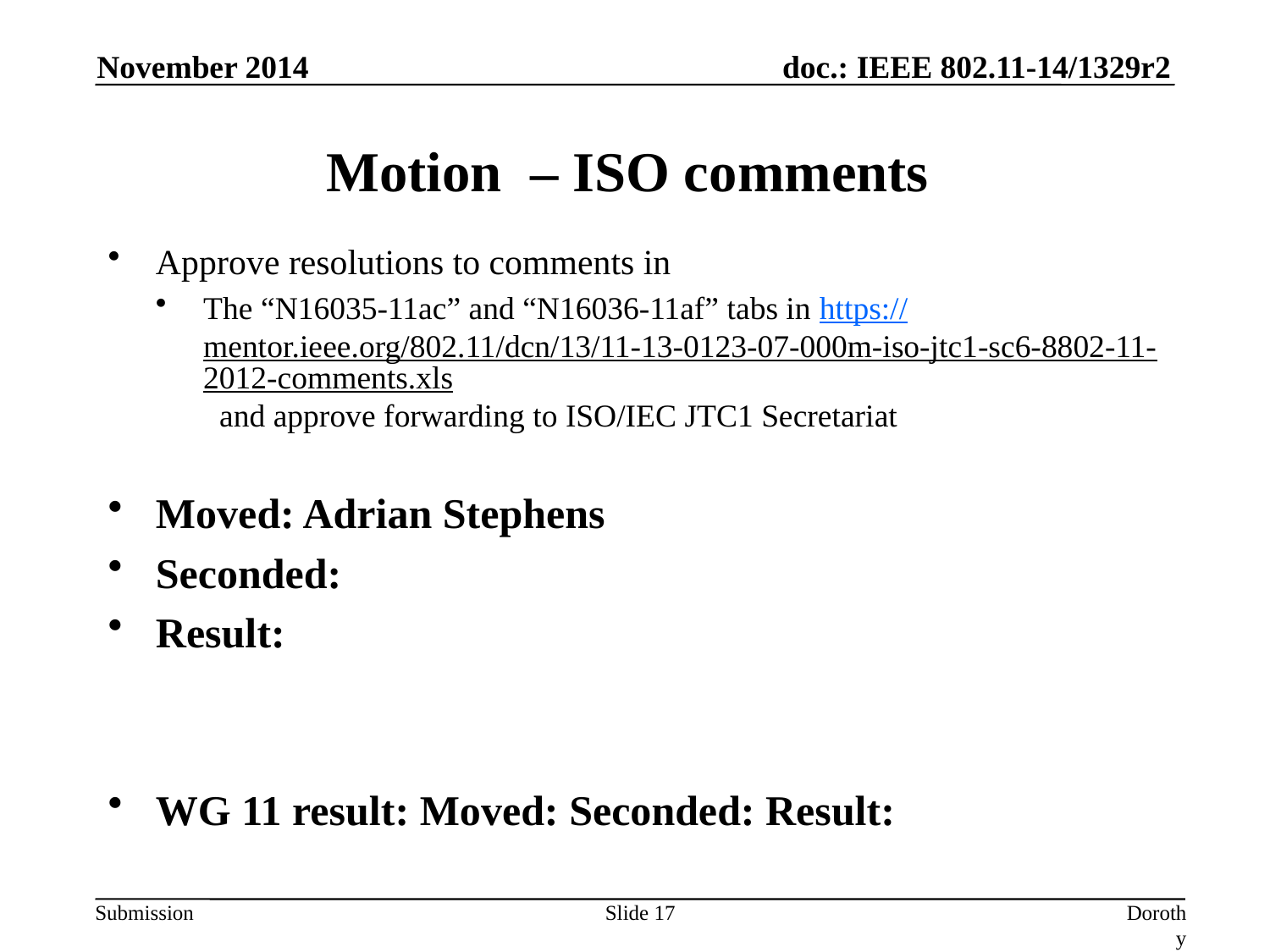

November 2014
# Motion  – ISO comments
Approve resolutions to comments in
The “N16035-11ac” and “N16036-11af” tabs in https://mentor.ieee.org/802.11/dcn/13/11-13-0123-07-000m-iso-jtc1-sc6-8802-11-2012-comments.xls  and approve forwarding to ISO/IEC JTC1 Secretariat

Moved: Adrian Stephens
Seconded:
Result:

WG 11 result: Moved: Seconded: Result:

Slide 17
Dorothy Stanley, Aruba Networks